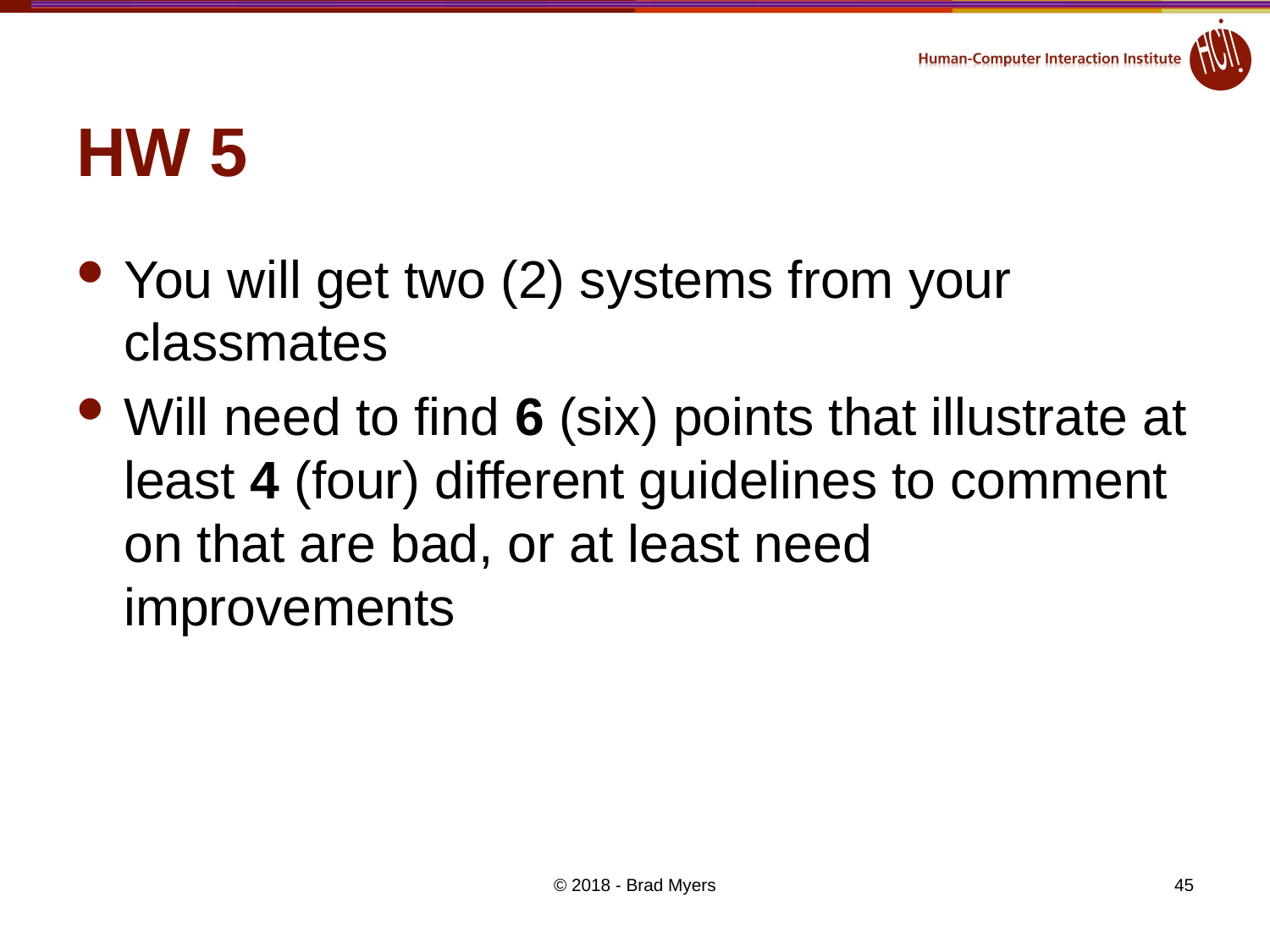

# HW 5
You will get two (2) systems from your classmates
Will need to find 6 (six) points that illustrate at least 4 (four) different guidelines to comment on that are bad, or at least need improvements

© 2018 - Brad Myers
45